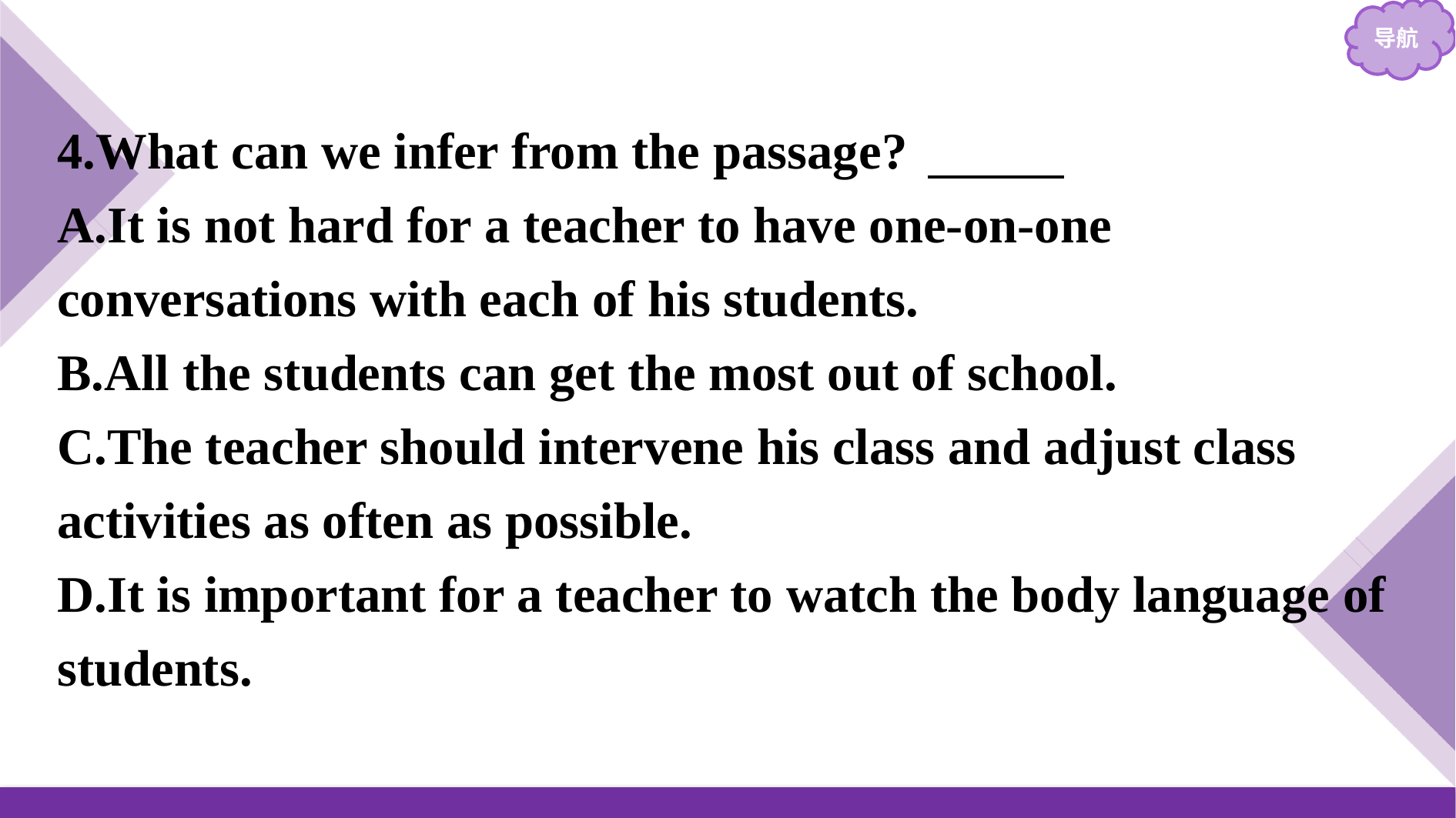

4.What can we infer from the passage?　D
A.It is not hard for a teacher to have one-on-one conversations with each of his students.
B.All the students can get the most out of school.
C.The teacher should intervene his class and adjust class activities as often as possible.
D.It is important for a teacher to watch the body language of students.